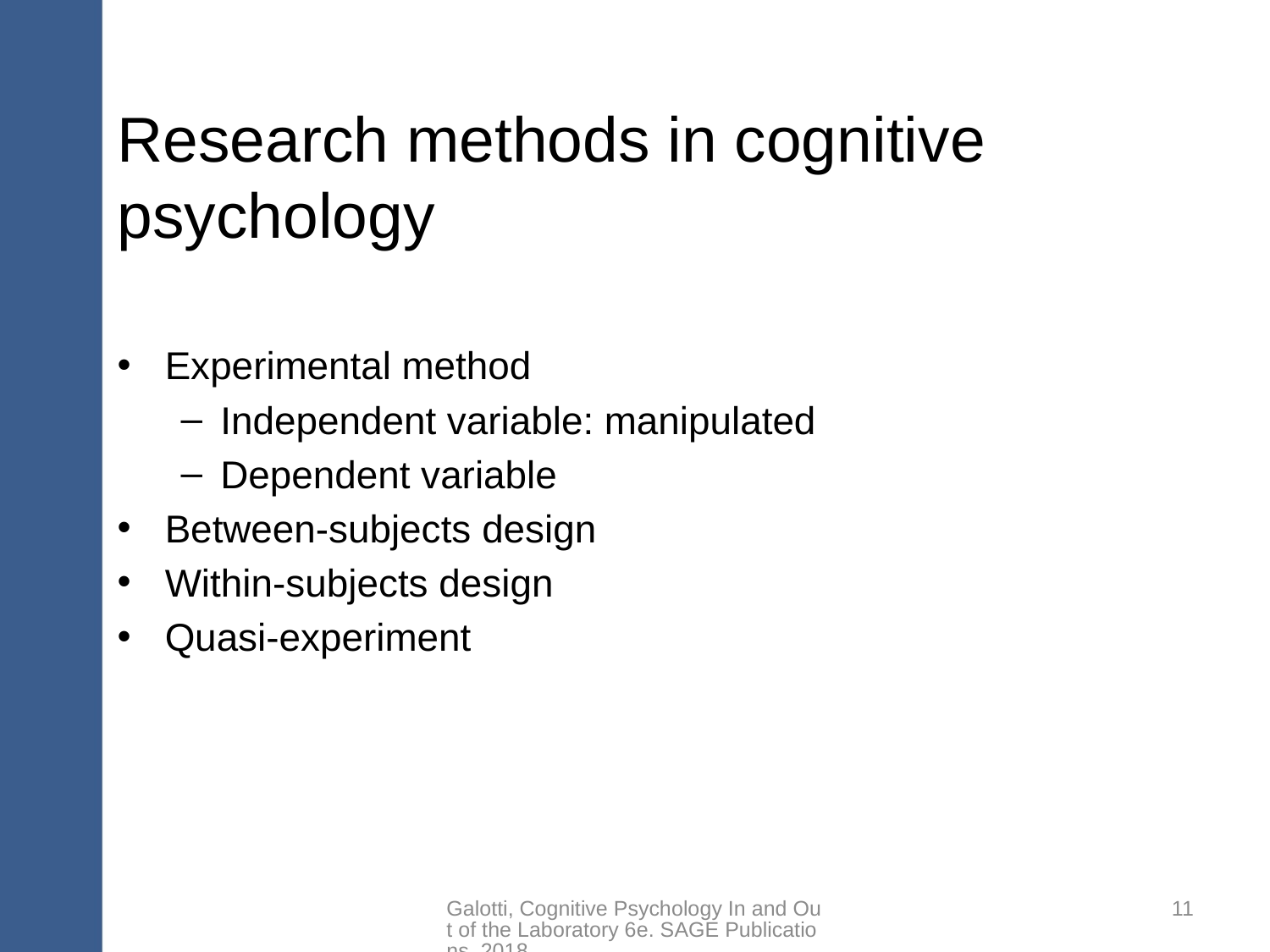

# Research methods in cognitive psychology
Experimental method
Independent variable: manipulated
Dependent variable
Between-subjects design
Within-subjects design
Quasi-experiment
Galotti, Cognitive Psychology In and Out of the Laboratory 6e. SAGE Publications, 2018.
11